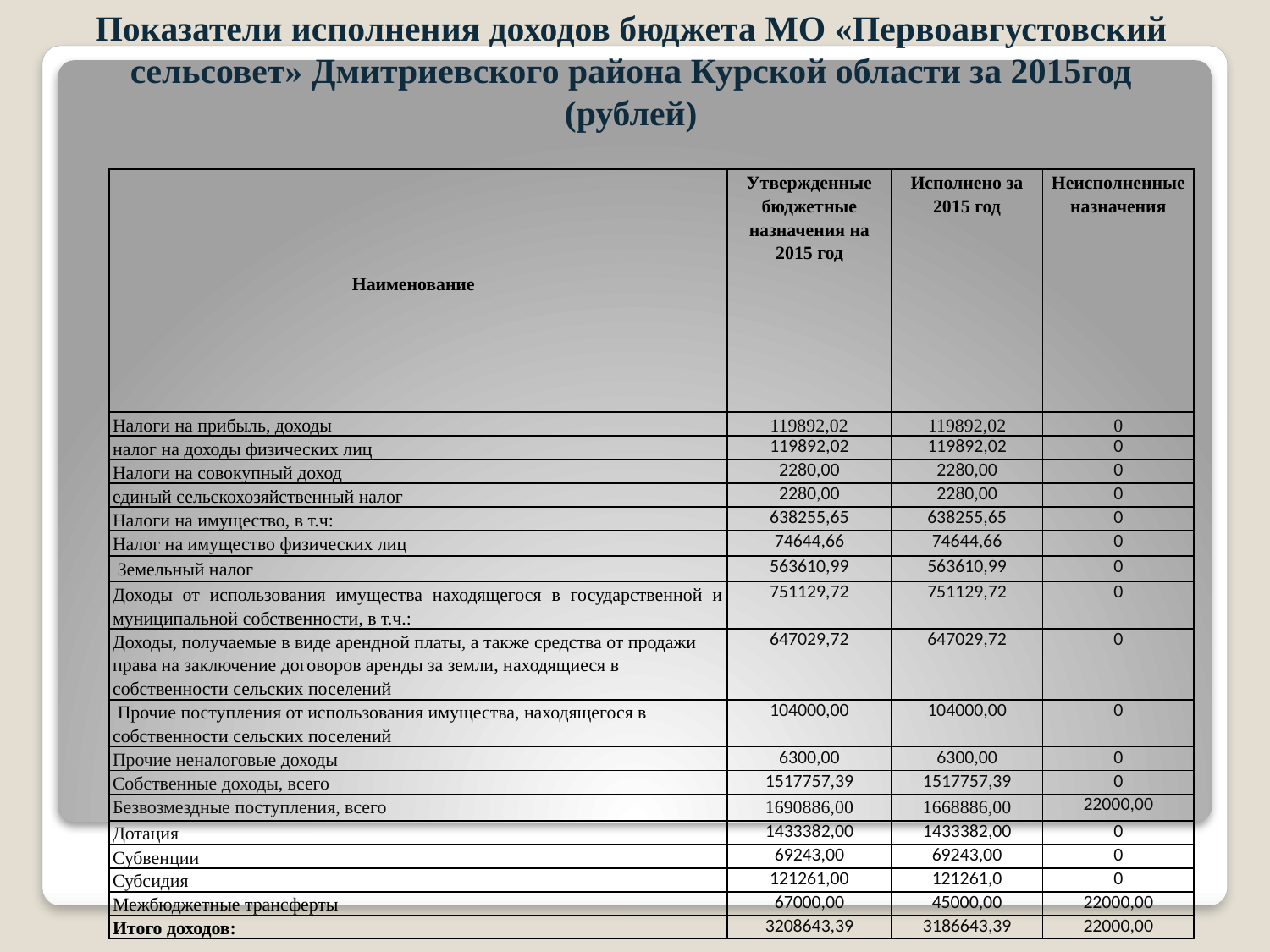

# Показатели исполнения доходов бюджета МО «Первоавгустовский сельсовет» Дмитриевского района Курской области за 2015год (рублей)
|  | Утвержденные бюджетные назначения на 2015 год | Исполнено за 2015 год | Неисполненные назначения |
| --- | --- | --- | --- |
|  |  |  |  |
| Наименование |  |  |  |
|  |  |  |  |
| Налоги на прибыль, доходы | 119892,02 | 119892,02 | 0 |
| налог на доходы физических лиц | 119892,02 | 119892,02 | 0 |
| Налоги на совокупный доход | 2280,00 | 2280,00 | 0 |
| единый сельскохозяйственный налог | 2280,00 | 2280,00 | 0 |
| Налоги на имущество, в т.ч: | 638255,65 | 638255,65 | 0 |
| Налог на имущество физических лиц | 74644,66 | 74644,66 | 0 |
| Земельный налог | 563610,99 | 563610,99 | 0 |
| Доходы от использования имущества находящегося в государственной и муниципальной собственности, в т.ч.: | 751129,72 | 751129,72 | 0 |
| Доходы, получаемые в виде арендной платы, а также средства от продажи права на заключение договоров аренды за земли, находящиеся в собственности сельских поселений | 647029,72 | 647029,72 | 0 |
| Прочие поступления от использования имущества, находящегося в собственности сельских поселений | 104000,00 | 104000,00 | 0 |
| Прочие неналоговые доходы | 6300,00 | 6300,00 | 0 |
| Собственные доходы, всего | 1517757,39 | 1517757,39 | 0 |
| Безвозмездные поступления, всего | 1690886,00 | 1668886,00 | 22000,00 |
| Дотация | 1433382,00 | 1433382,00 | 0 |
| Субвенции | 69243,00 | 69243,00 | 0 |
| Субсидия | 121261,00 | 121261,0 | 0 |
| Межбюджетные трансферты | 67000,00 | 45000,00 | 22000,00 |
| Итого доходов: | 3208643,39 | 3186643,39 | 22000,00 |